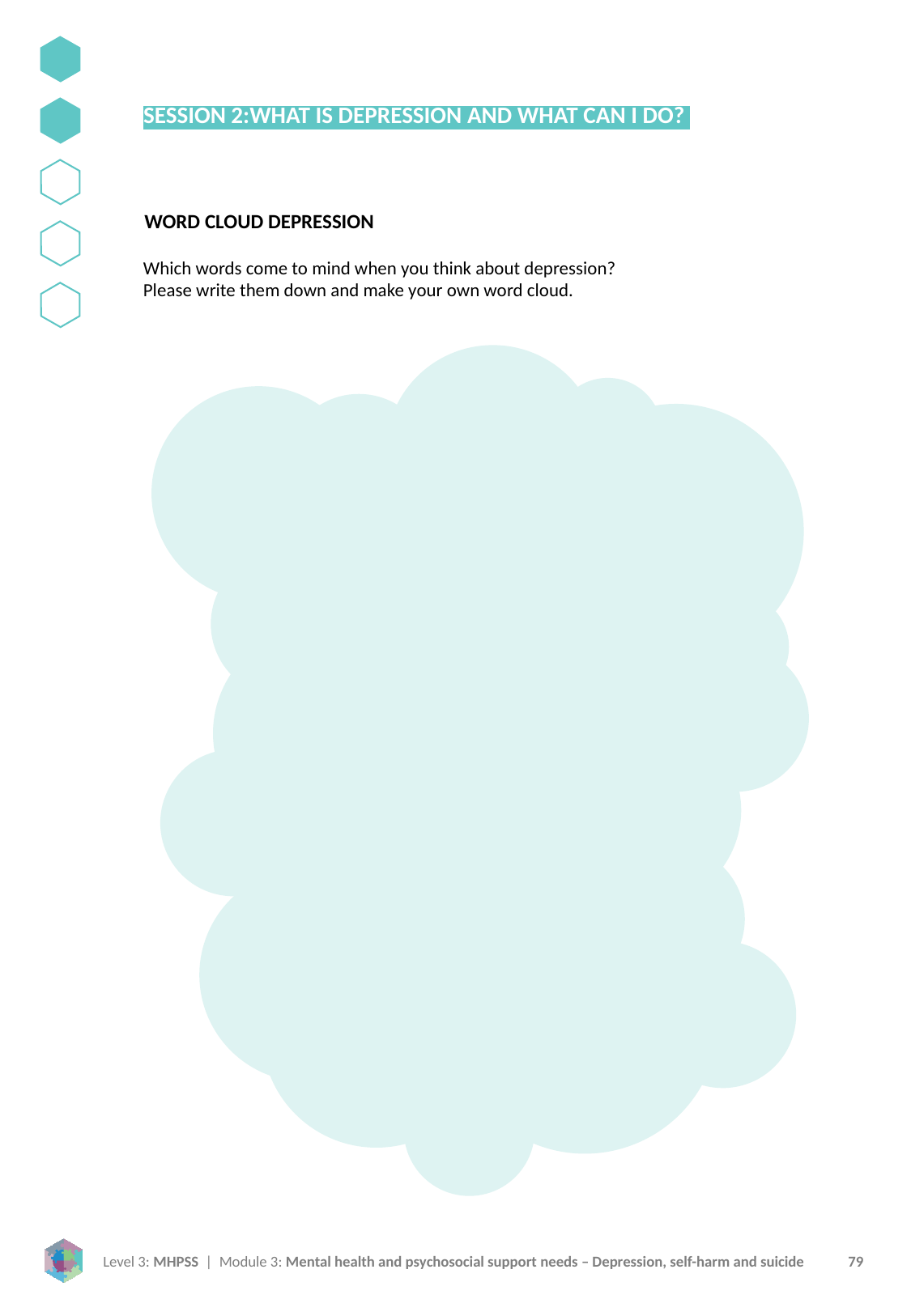

SESSION 2:WHAT IS DEPRESSION AND WHAT CAN I DO?

WORD CLOUD DEPRESSION

Which words come to mind when you think about depression?
Please write them down and make your own word cloud.